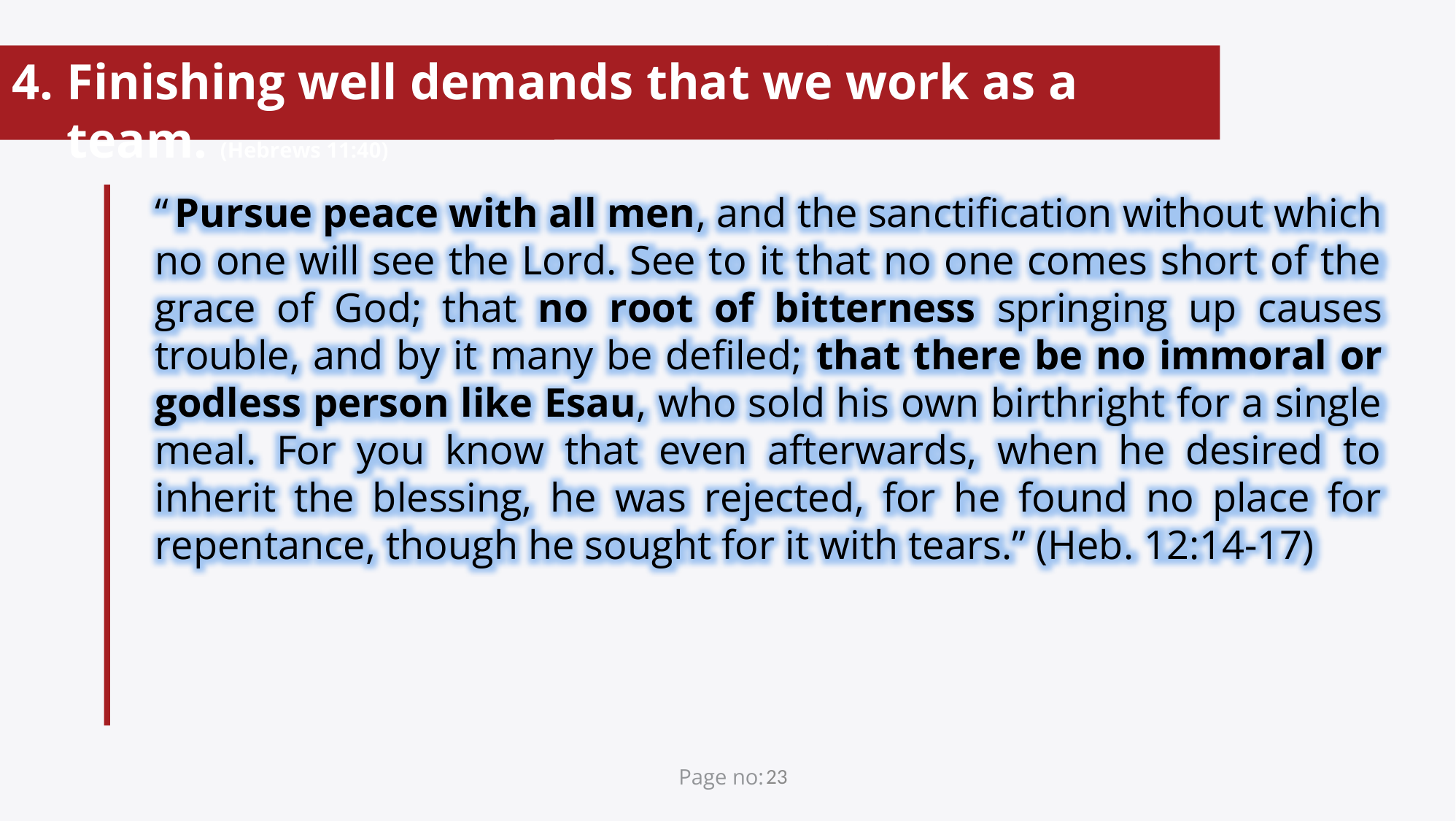

Finishing well demands that we work as a team. (Hebrews 11:40)

“ Pursue peace with all men, and the sanctification without which no one will see the Lord. See to it that no one comes short of the grace of God; that no root of bitterness springing up causes trouble, and by it many be defiled; that there be no immoral or godless person like Esau, who sold his own birthright for a single meal. For you know that even afterwards, when he desired to inherit the blessing, he was rejected, for he found no place for repentance, though he sought for it with tears.” (Heb. 12:14-17)